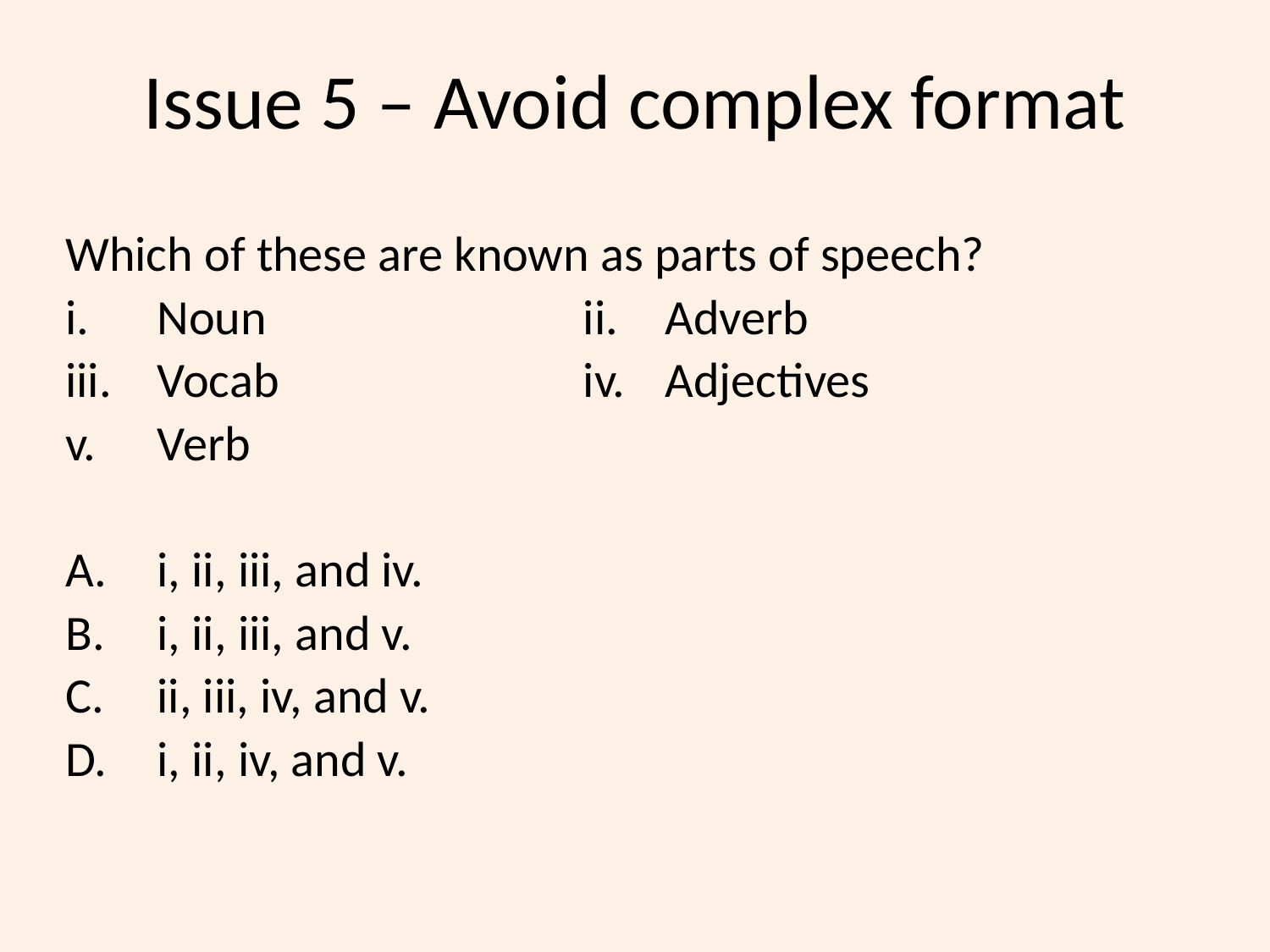

# Issue 5 – Avoid complex format
Which of these are known as parts of speech?
i.	Noun       		    ii.	Adverb
iii.	Vocab		        	    iv.	Adjectives
Verb

i, ii, iii, and iv.
i, ii, iii, and v.
ii, iii, iv, and v.
i, ii, iv, and v.